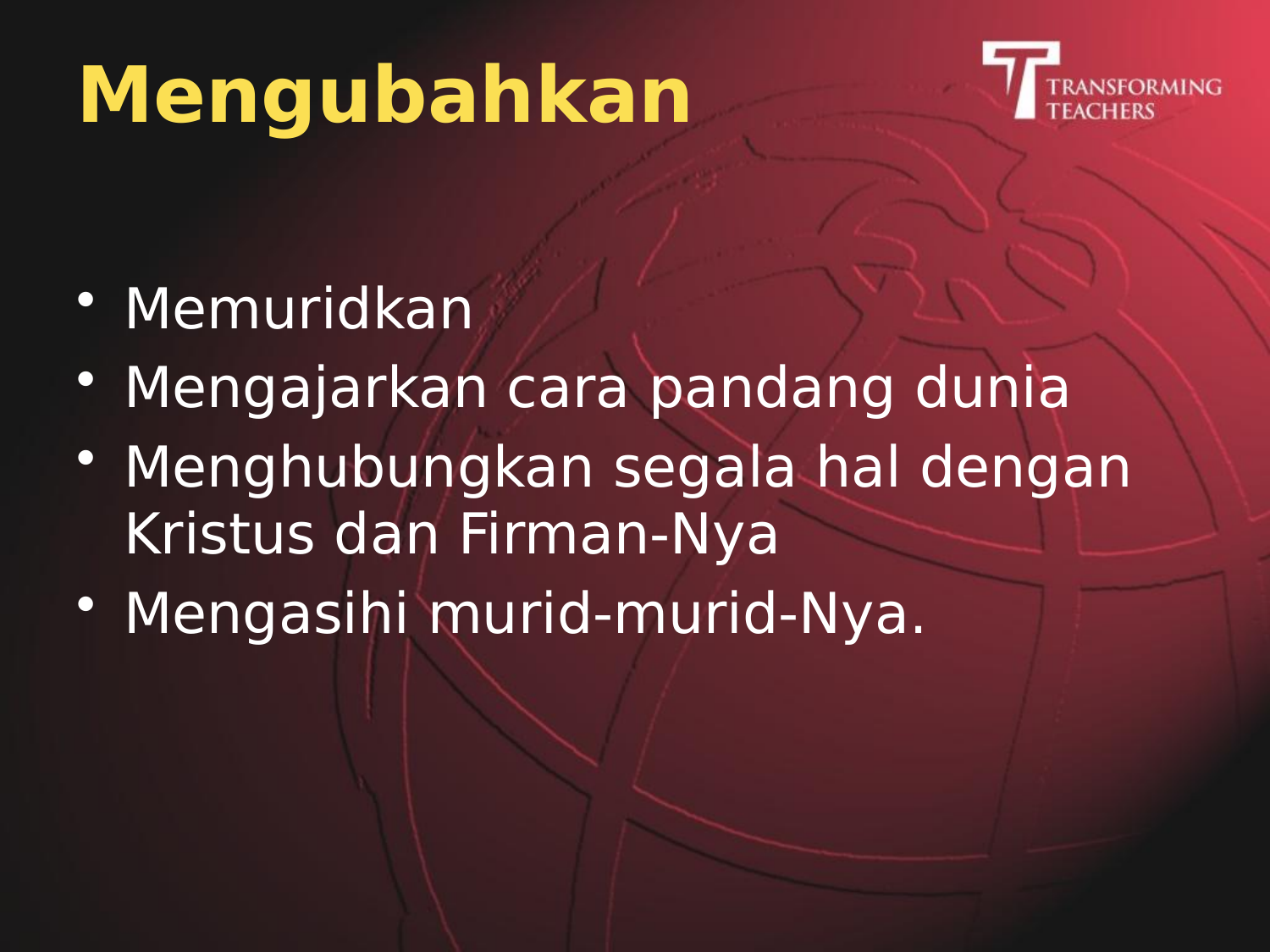

# Mengubahkan
Memuridkan
Mengajarkan cara pandang dunia
Menghubungkan segala hal dengan Kristus dan Firman-Nya
Mengasihi murid-murid-Nya.